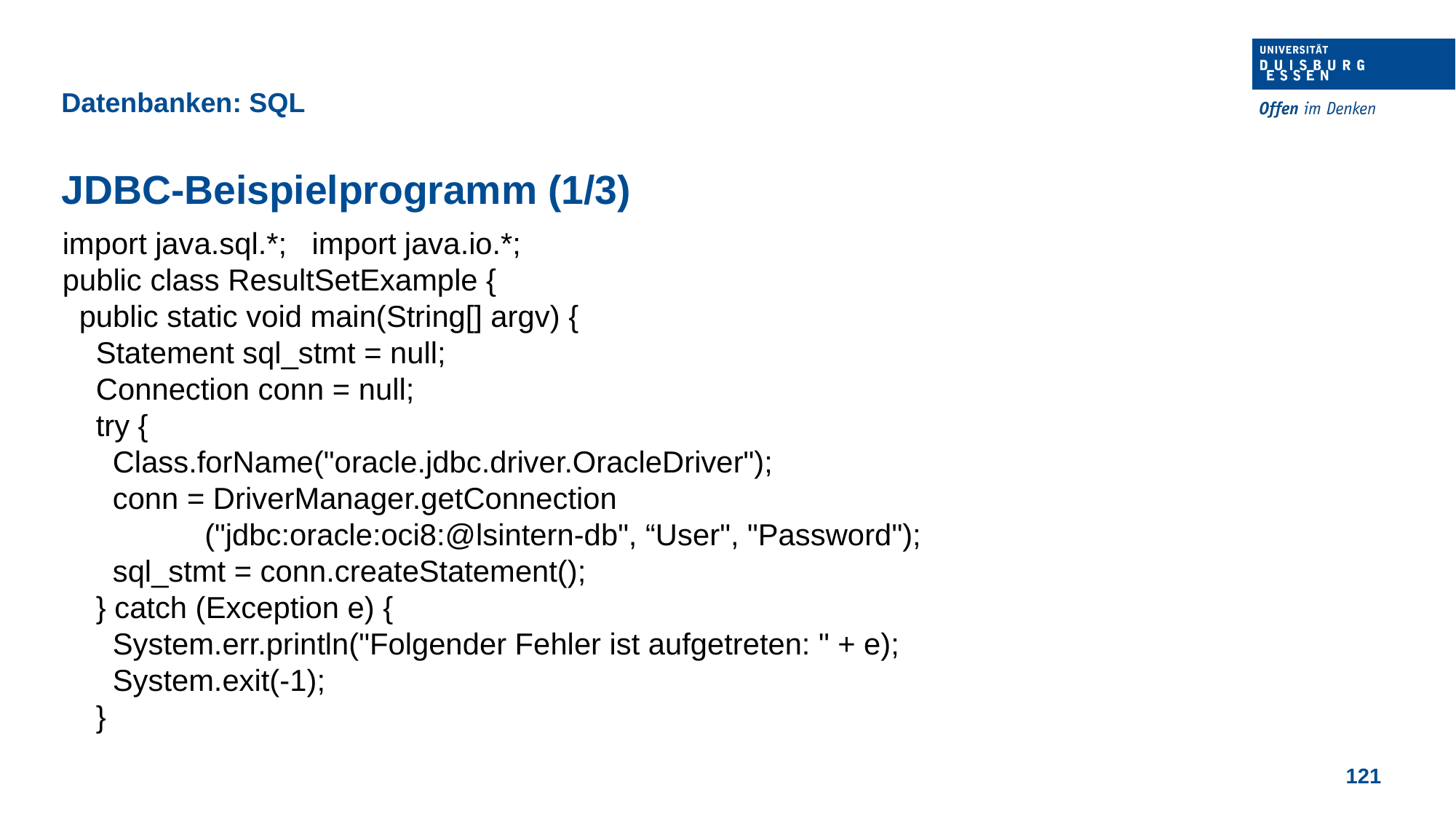

Datenbanken: SQL
JDBC-Beispielprogramm (1/3)
import java.sql.*;   import java.io.*;
public class ResultSetExample {
  public static void main(String[] argv) {
    Statement sql_stmt = null;
    Connection conn = null;
    try {
      Class.forName("oracle.jdbc.driver.OracleDriver");
      conn = DriverManager.getConnection
                 ("jdbc:oracle:oci8:@lsintern-db", “User", "Password");
      sql_stmt = conn.createStatement();
    } catch (Exception e) {
      System.err.println("Folgender Fehler ist aufgetreten: " + e);
      System.exit(-1);
    }
121